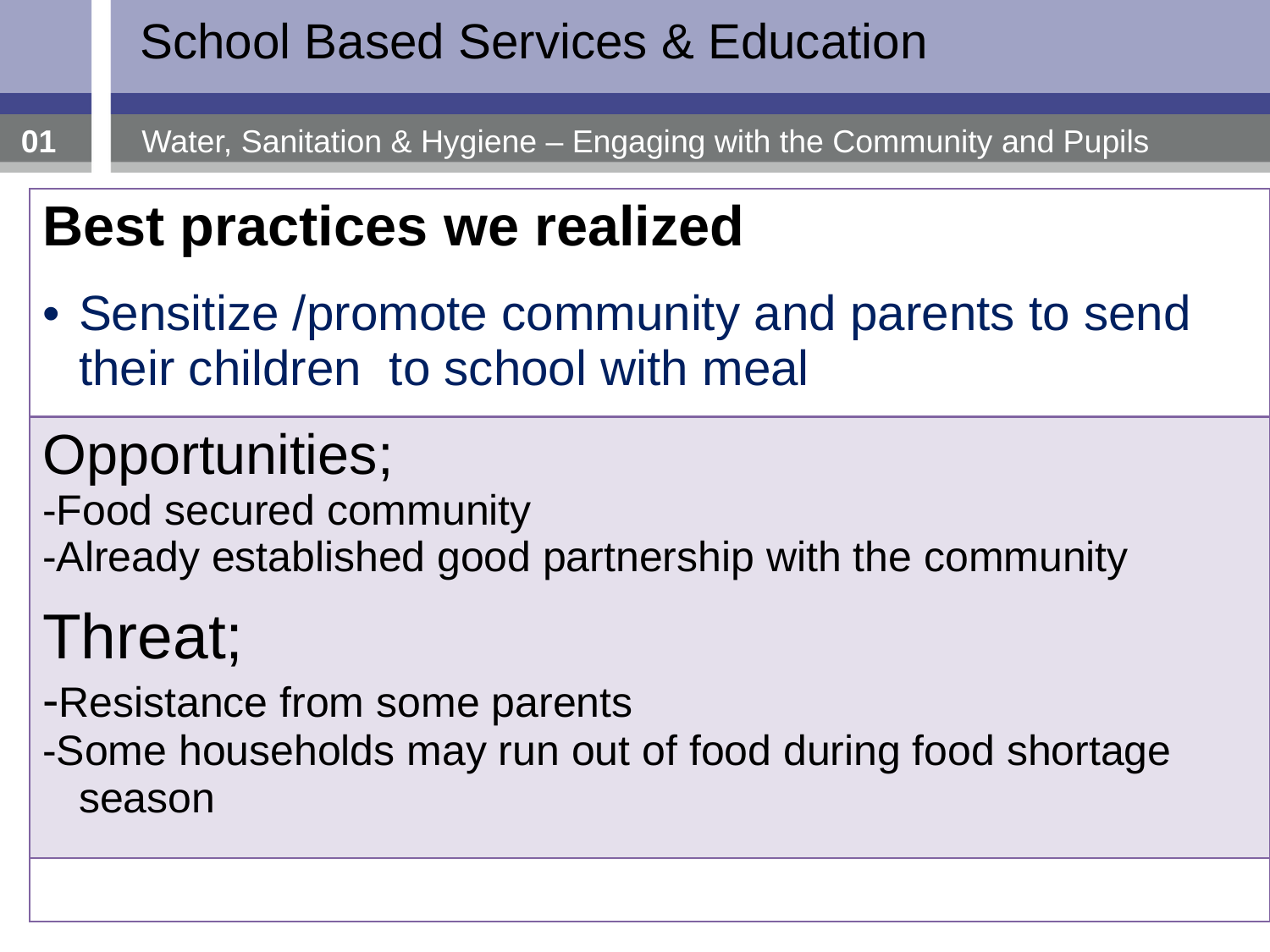

School Based Services & Education

01
Water, Sanitation & Hygiene – Engaging with the Community and Pupils
| Best practices we realized Sensitize /promote community and parents to send their children to school with meal |
| --- |
| Opportunities; -Food secured community -Already established good partnership with the community Threat; -Resistance from some parents -Some households may run out of food during food shortage season |
|  |